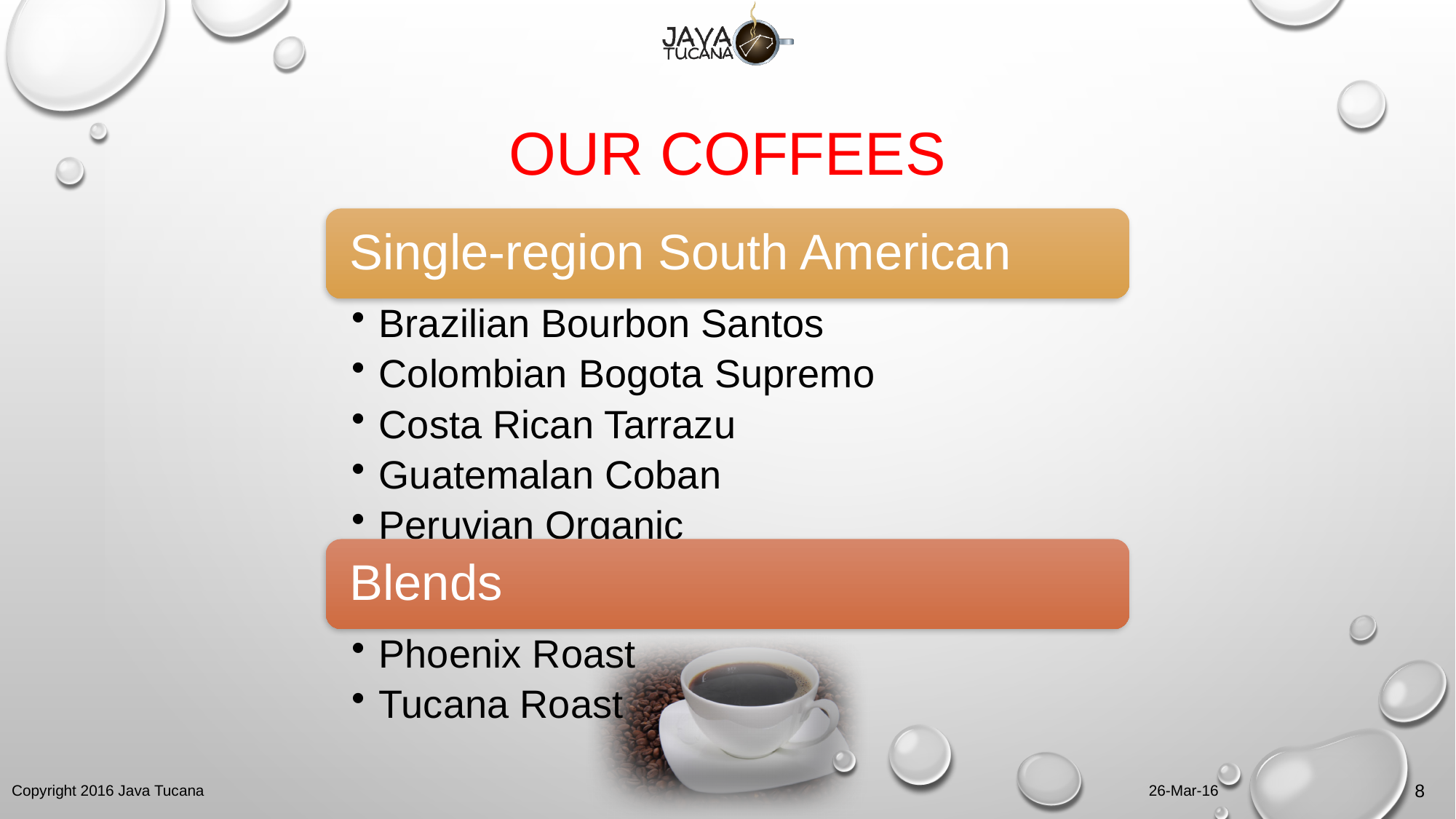

# Our Coffees
Single-region South American
Brazilian Bourbon Santos
Colombian Bogota Supremo
Costa Rican Tarrazu
Guatemalan Coban
Peruvian Organic
Blends
Phoenix Roast
Tucana Roast
26-Mar-16
8
Copyright 2016 Java Tucana